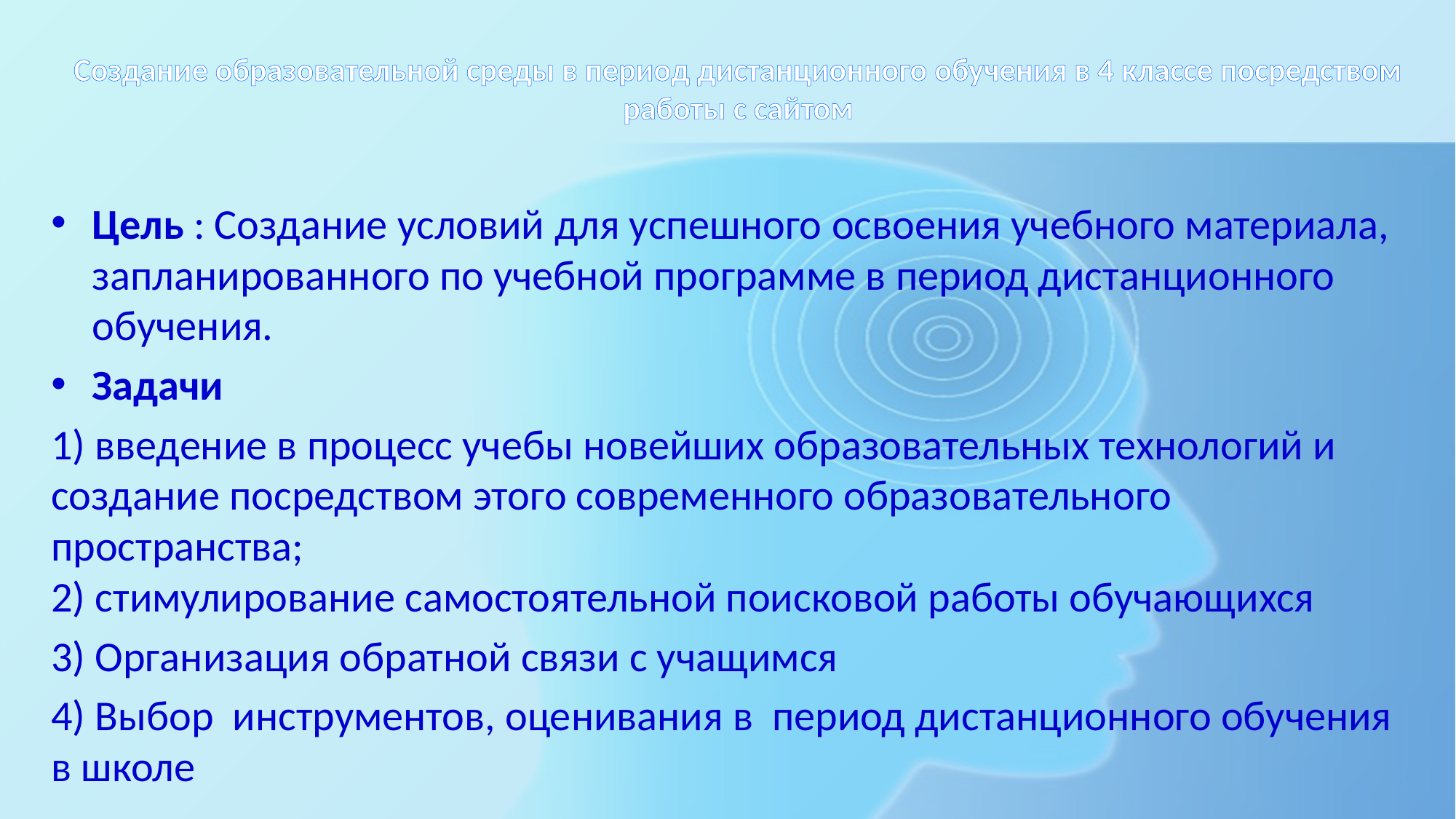

# Создание образовательной среды в период дистанционного обучения в 4 классе посредством работы с сайтом
Цель : Создание условий для успешного освоения учебного материала, запланированного по учебной программе в период дистанционного обучения.
Задачи
1) введение в процесс учебы новейших образовательных технологий и создание посредством этого современного образовательного пространства;
2) стимулирование самостоятельной поисковой работы обучающихся
3) Организация обратной связи с учащимся
4) Выбор  инструментов, оценивания в  период дистанционного обучения в школе